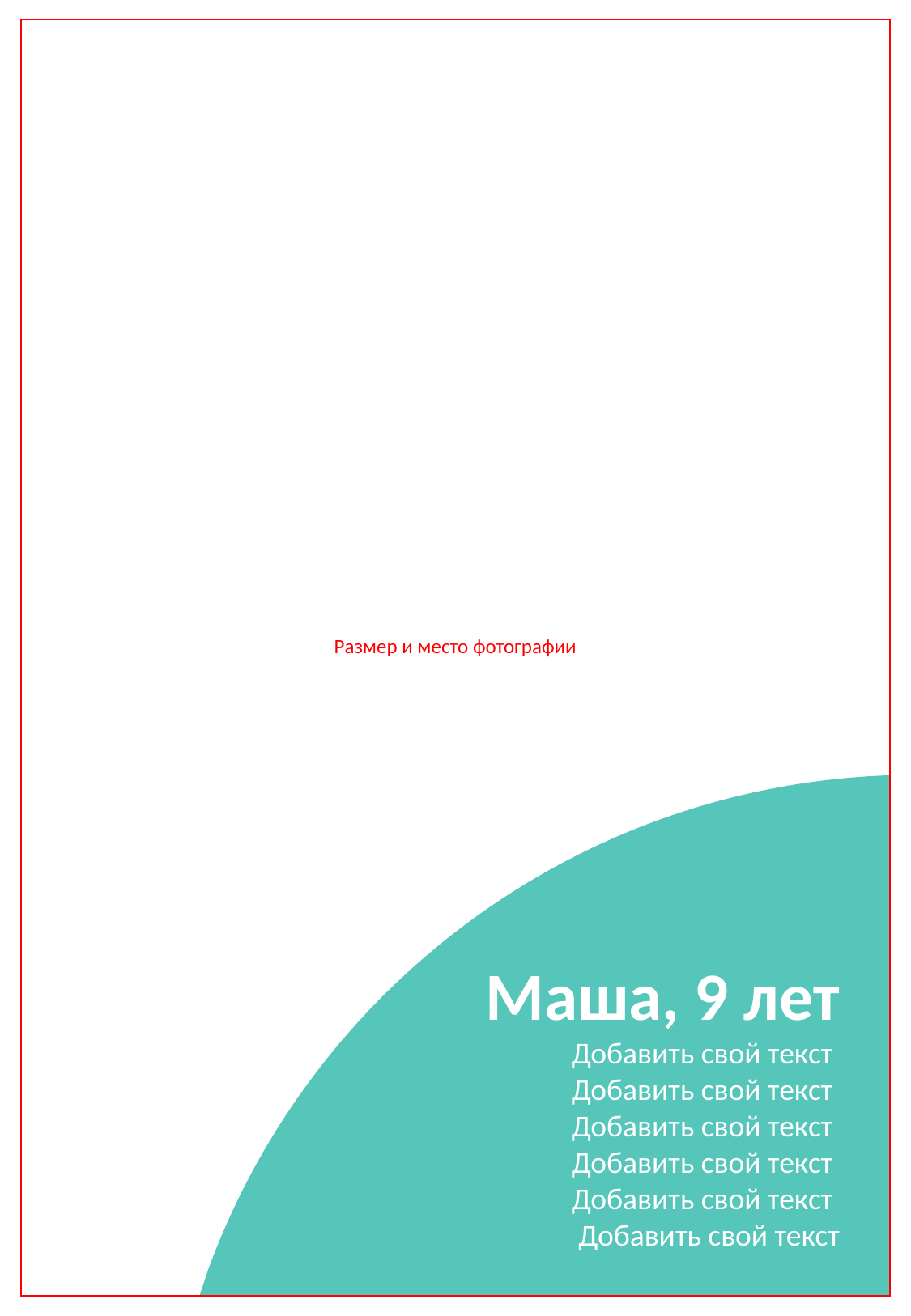

Размер и место фотографии

Маша, 9 лет
Добавить свой текст
Добавить свой текст
Добавить свой текст
Добавить свой текст
Добавить свой текст
Добавить свой текст